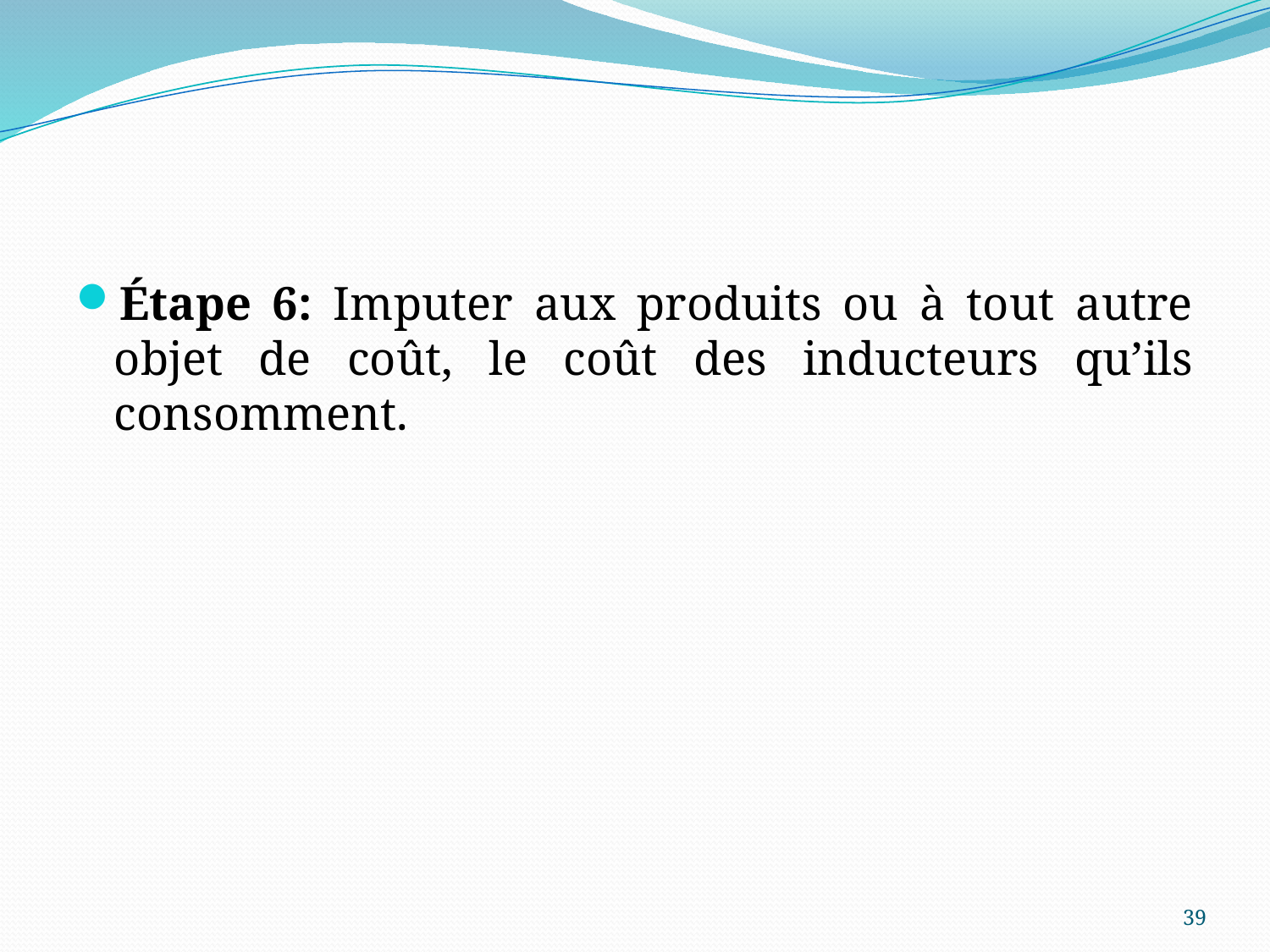

#
Étape 6: Imputer aux produits ou à tout autre objet de coût, le coût des inducteurs qu’ils consomment.
39